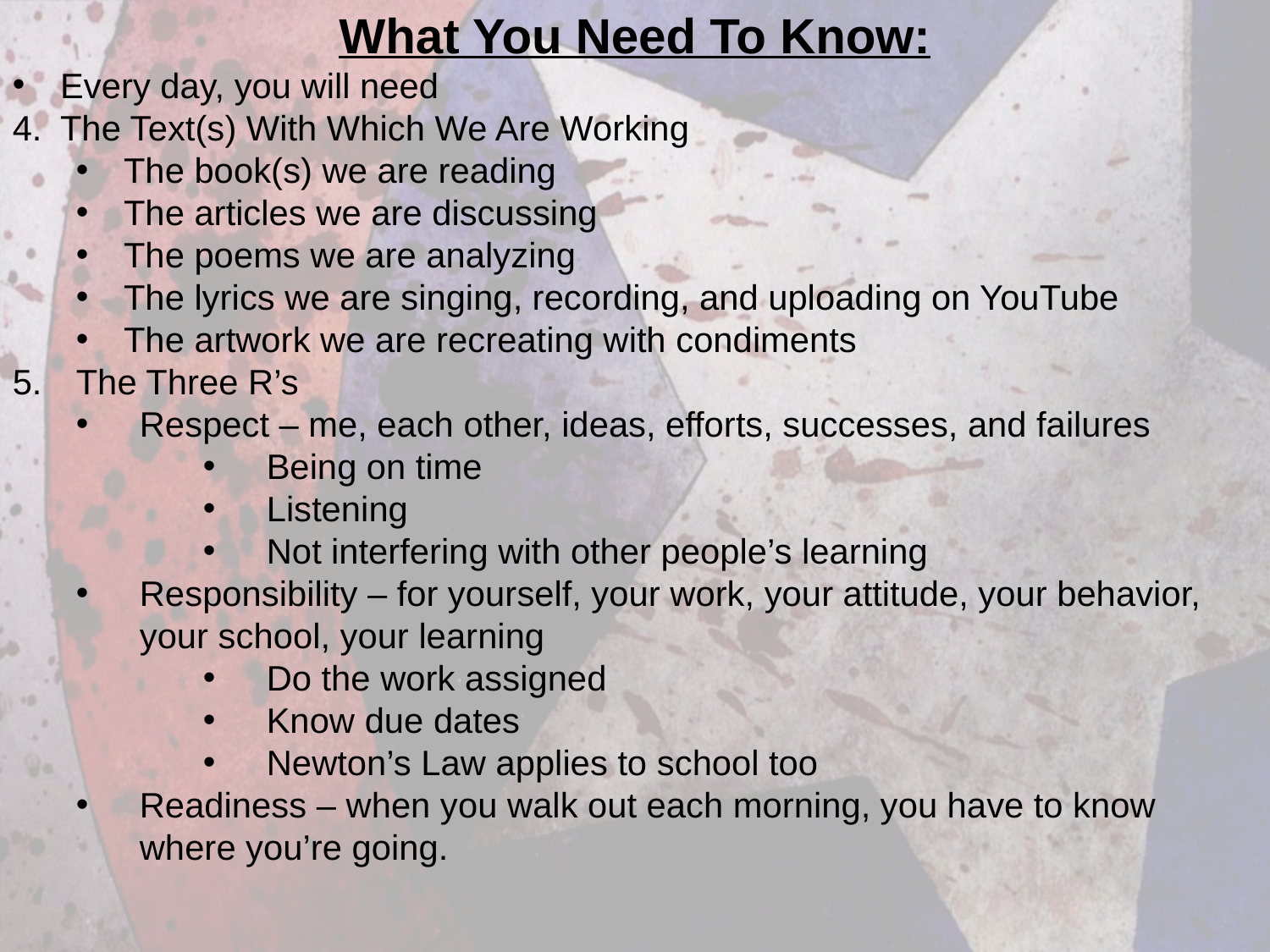

What You Need To Know:
Every day, you will need
The Text(s) With Which We Are Working
The book(s) we are reading
The articles we are discussing
The poems we are analyzing
The lyrics we are singing, recording, and uploading on YouTube
The artwork we are recreating with condiments
The Three R’s
Respect – me, each other, ideas, efforts, successes, and failures
Being on time
Listening
Not interfering with other people’s learning
Responsibility – for yourself, your work, your attitude, your behavior, your school, your learning
Do the work assigned
Know due dates
Newton’s Law applies to school too
Readiness – when you walk out each morning, you have to know where you’re going.